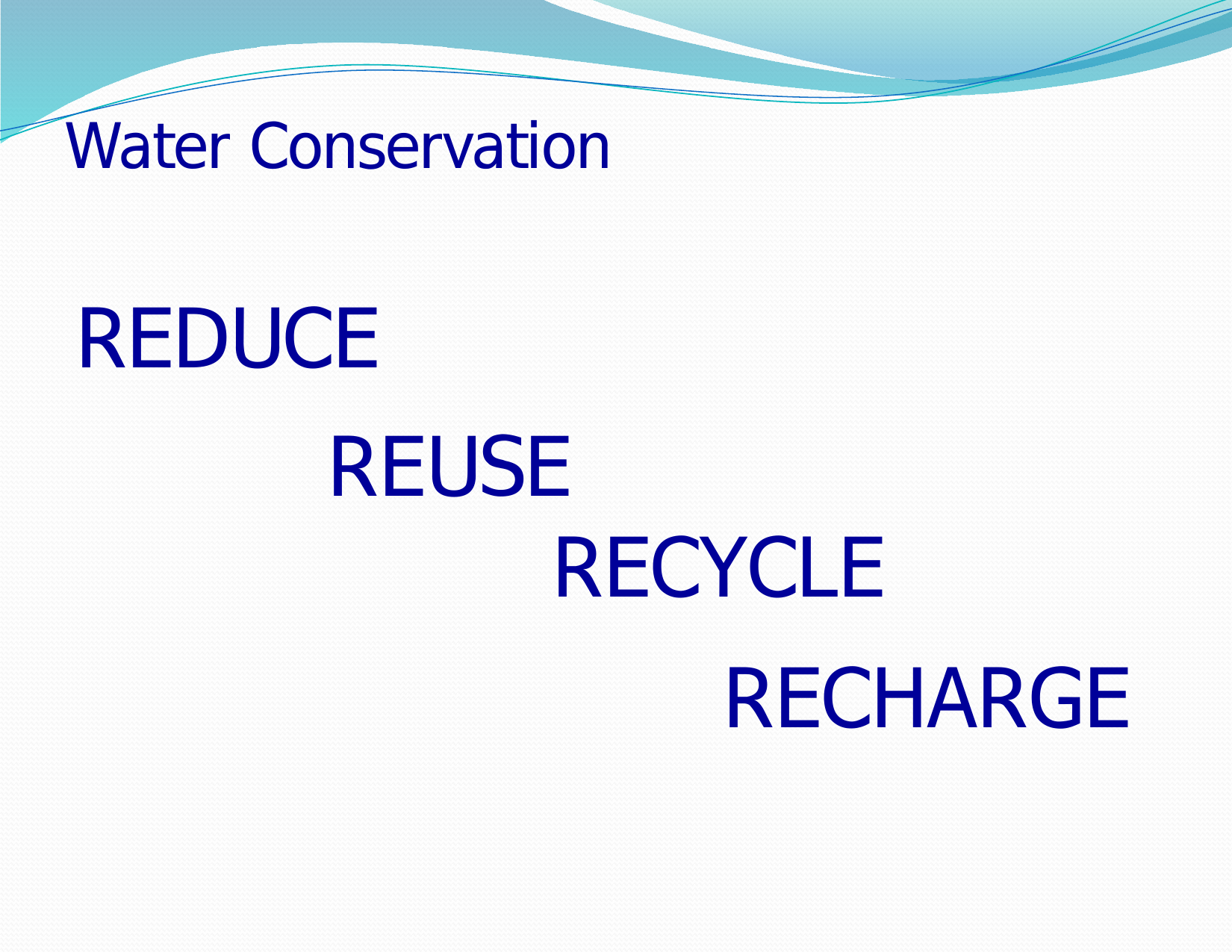

# Water Conservation

REDUCE
REUSE
RECYCLE
RECHARGE